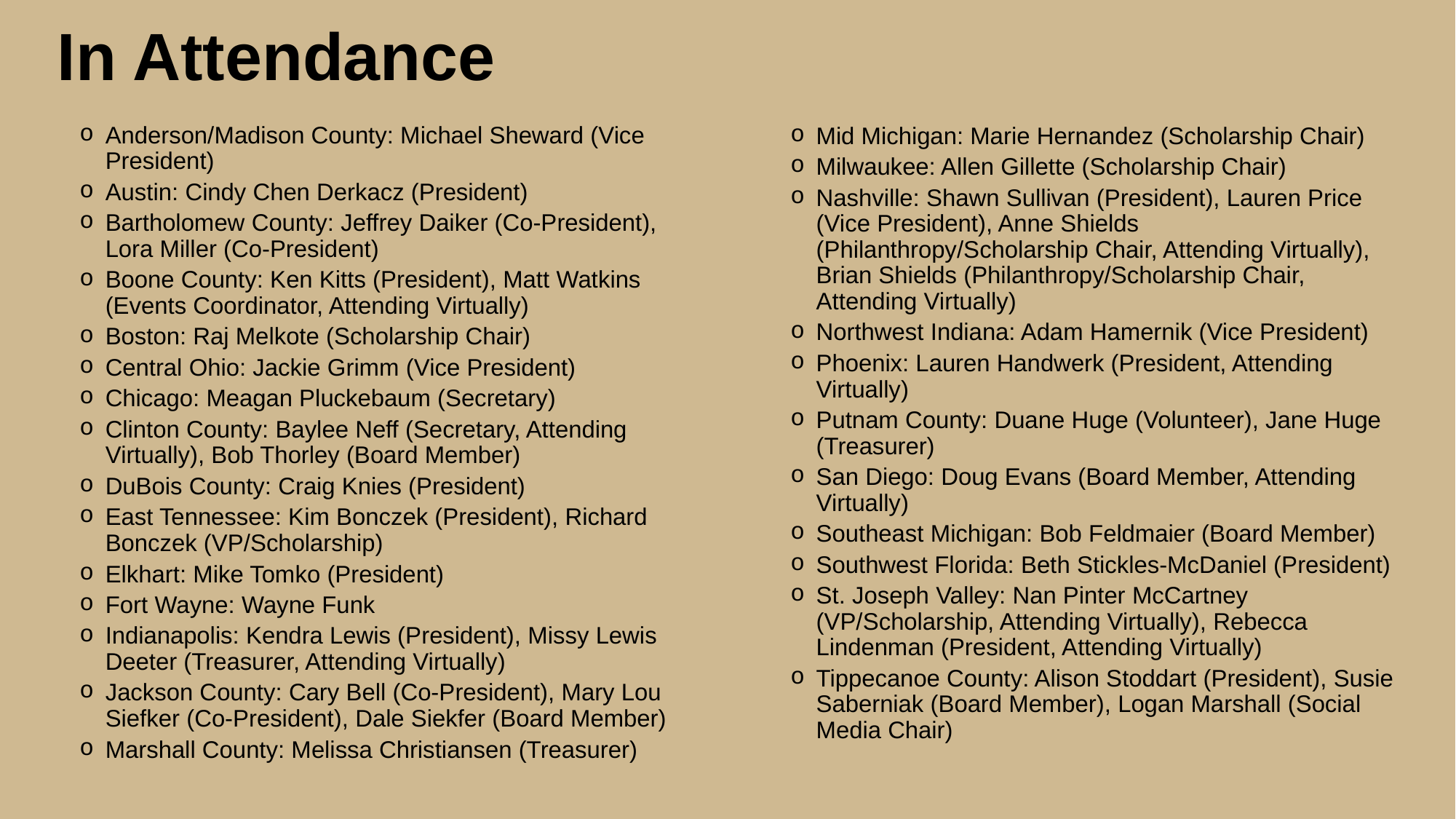

# In Attendance
Anderson/Madison County: Michael Sheward (Vice President)
Austin: Cindy Chen Derkacz (President)
Bartholomew County: Jeffrey Daiker (Co-President), Lora Miller (Co-President)
Boone County: Ken Kitts (President), Matt Watkins (Events Coordinator, Attending Virtually)
Boston: Raj Melkote (Scholarship Chair)
Central Ohio: Jackie Grimm (Vice President)
Chicago: Meagan Pluckebaum (Secretary)
Clinton County: Baylee Neff (Secretary, Attending Virtually), Bob Thorley (Board Member)
DuBois County: Craig Knies (President)
East Tennessee: Kim Bonczek (President), Richard Bonczek (VP/Scholarship)
Elkhart: Mike Tomko (President)
Fort Wayne: Wayne Funk
Indianapolis: Kendra Lewis (President), Missy Lewis Deeter (Treasurer, Attending Virtually)
Jackson County: Cary Bell (Co-President), Mary Lou Siefker (Co-President), Dale Siekfer (Board Member)
Marshall County: Melissa Christiansen (Treasurer)

Mid Michigan: Marie Hernandez (Scholarship Chair)
Milwaukee: Allen Gillette (Scholarship Chair)
Nashville: Shawn Sullivan (President), Lauren Price (Vice President), Anne Shields (Philanthropy/Scholarship Chair, Attending Virtually), Brian Shields (Philanthropy/Scholarship Chair, Attending Virtually)
Northwest Indiana: Adam Hamernik (Vice President)
Phoenix: Lauren Handwerk (President, Attending Virtually)
Putnam County: Duane Huge (Volunteer), Jane Huge (Treasurer)
San Diego: Doug Evans (Board Member, Attending Virtually)
Southeast Michigan: Bob Feldmaier (Board Member)
Southwest Florida: Beth Stickles-McDaniel (President)
St. Joseph Valley: Nan Pinter McCartney (VP/Scholarship, Attending Virtually), Rebecca Lindenman (President, Attending Virtually)
Tippecanoe County: Alison Stoddart (President), Susie Saberniak (Board Member), Logan Marshall (Social Media Chair)